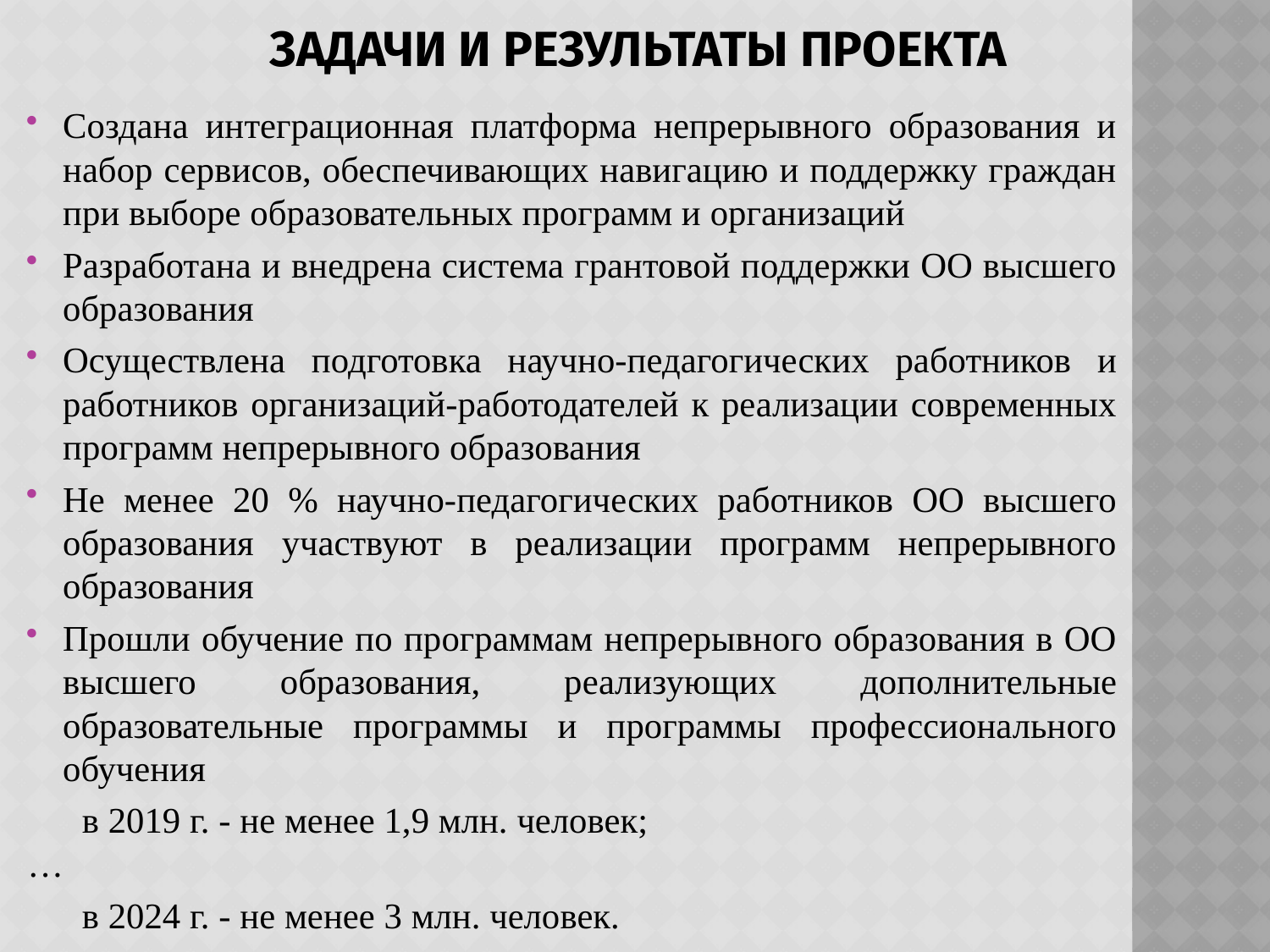

# Задачи и результаты проекта
Создана интеграционная платформа непрерывного образования и набор сервисов, обеспечивающих навигацию и поддержку граждан при выборе образовательных программ и организаций
Разработана и внедрена система грантовой поддержки ОО высшего образования
Осуществлена подготовка научно-педагогических работников и работников организаций-работодателей к реализации современных программ непрерывного образования
Не менее 20 % научно-педагогических работников ОО высшего образования участвуют в реализации программ непрерывного образования
Прошли обучение по программам непрерывного образования в ОО высшего образования, реализующих дополнительные образовательные программы и программы профессионального обучения
      в 2019 г. - не менее 1,9 млн. человек;
…
      в 2024 г. - не менее 3 млн. человек.